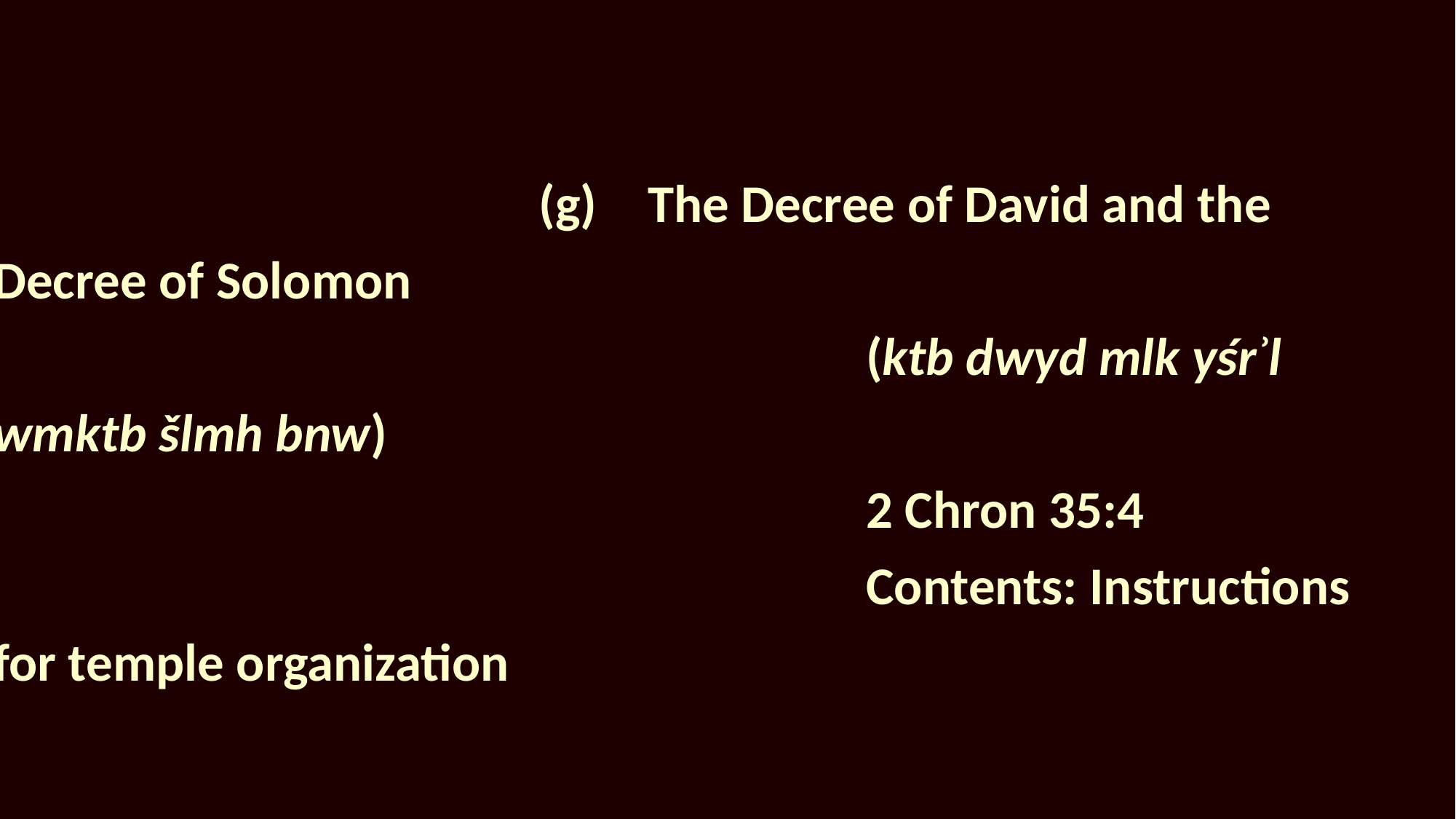

(g)	The Decree of David and the Decree of Solomon
								(ktb dwyd mlk yśrʾl wmktb šlmh bnw)
								2 Chron 35:4
								Contents: Instructions for temple organization